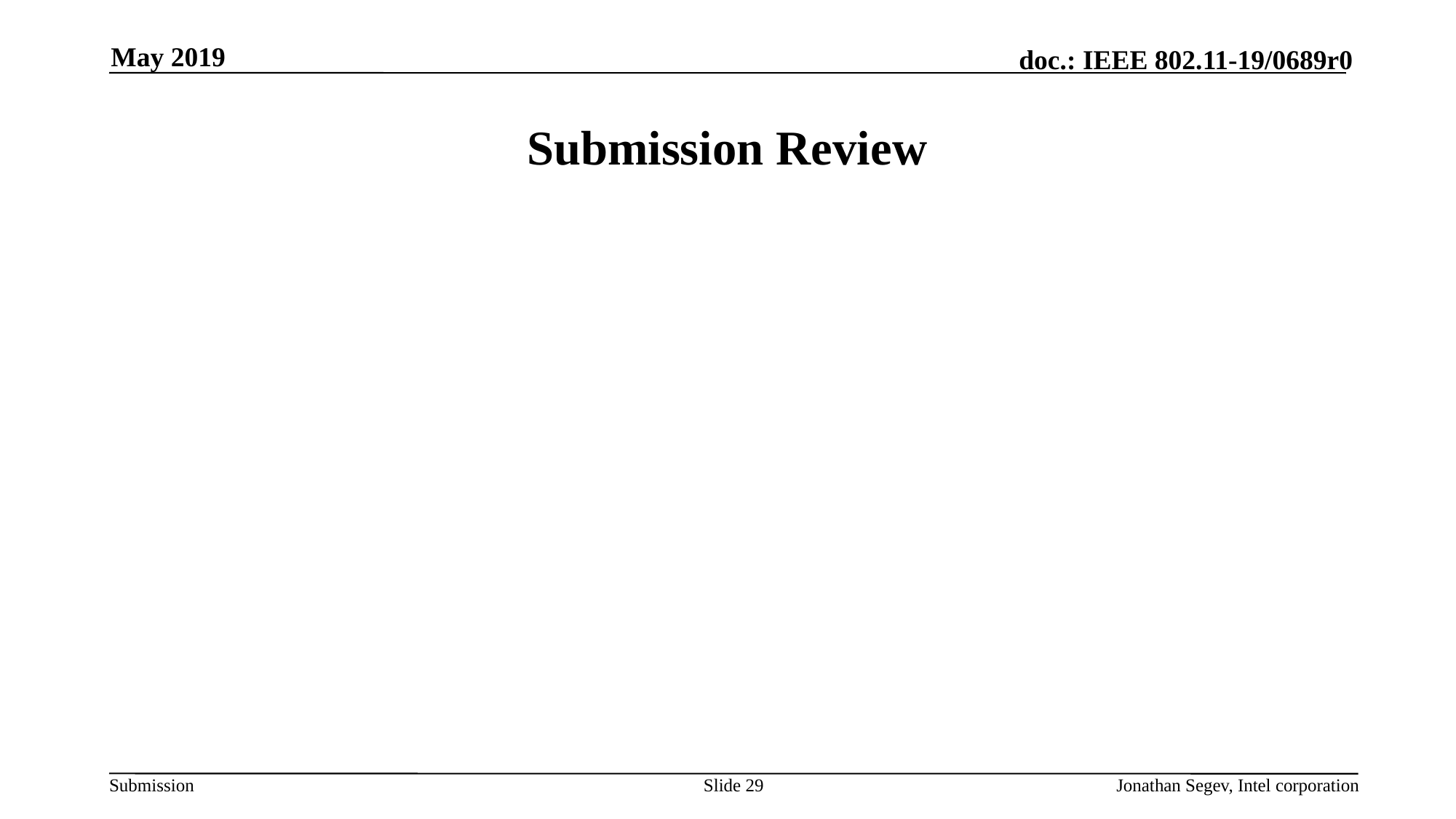

May 2019
# Submission Review

Slide 29
Jonathan Segev, Intel corporation